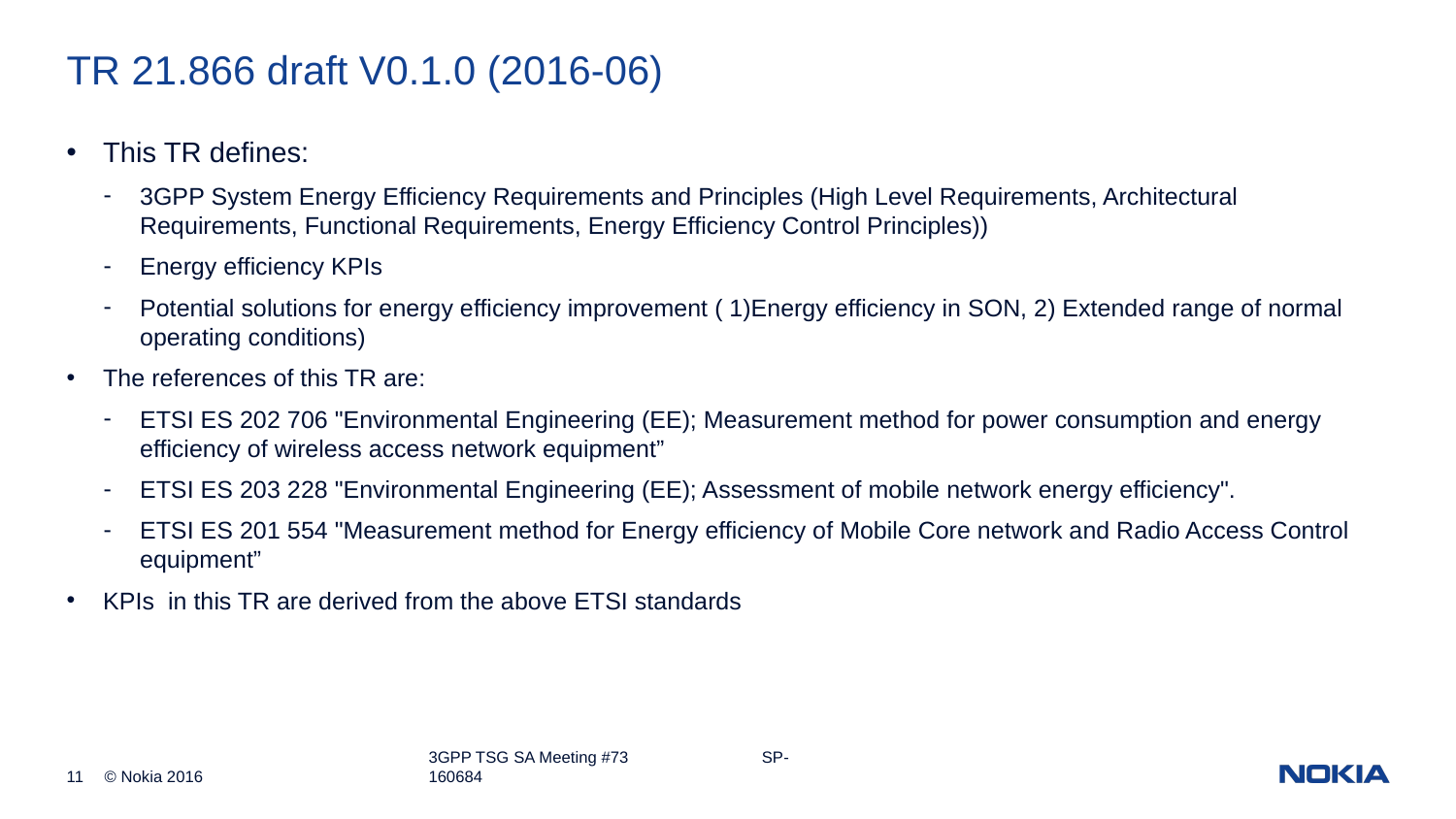

# TR 21.866 draft V0.1.0 (2016-06)
This TR defines:
3GPP System Energy Efficiency Requirements and Principles (High Level Requirements, Architectural Requirements, Functional Requirements, Energy Efficiency Control Principles))
Energy efficiency KPIs
Potential solutions for energy efficiency improvement ( 1)Energy efficiency in SON, 2) Extended range of normal operating conditions)
The references of this TR are:
ETSI ES 202 706 "Environmental Engineering (EE); Measurement method for power consumption and energy efficiency of wireless access network equipment”
ETSI ES 203 228 "Environmental Engineering (EE); Assessment of mobile network energy efficiency".
ETSI ES 201 554 "Measurement method for Energy efficiency of Mobile Core network and Radio Access Control equipment”
KPIs  in this TR are derived from the above ETSI standards
3GPP TSG SA Meeting #73                             SP-160684